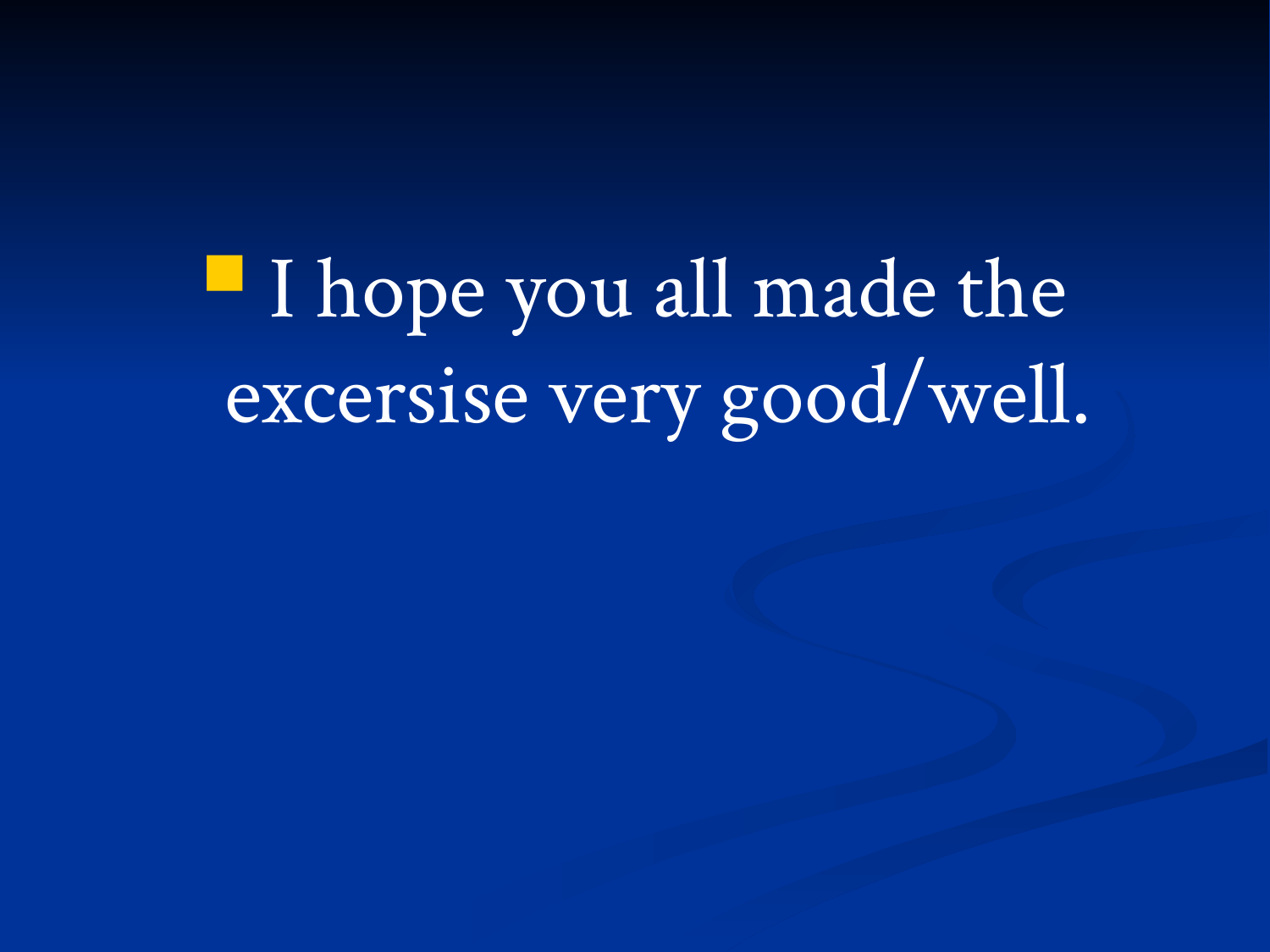

#
 I hope you all made the excersise very good/well.